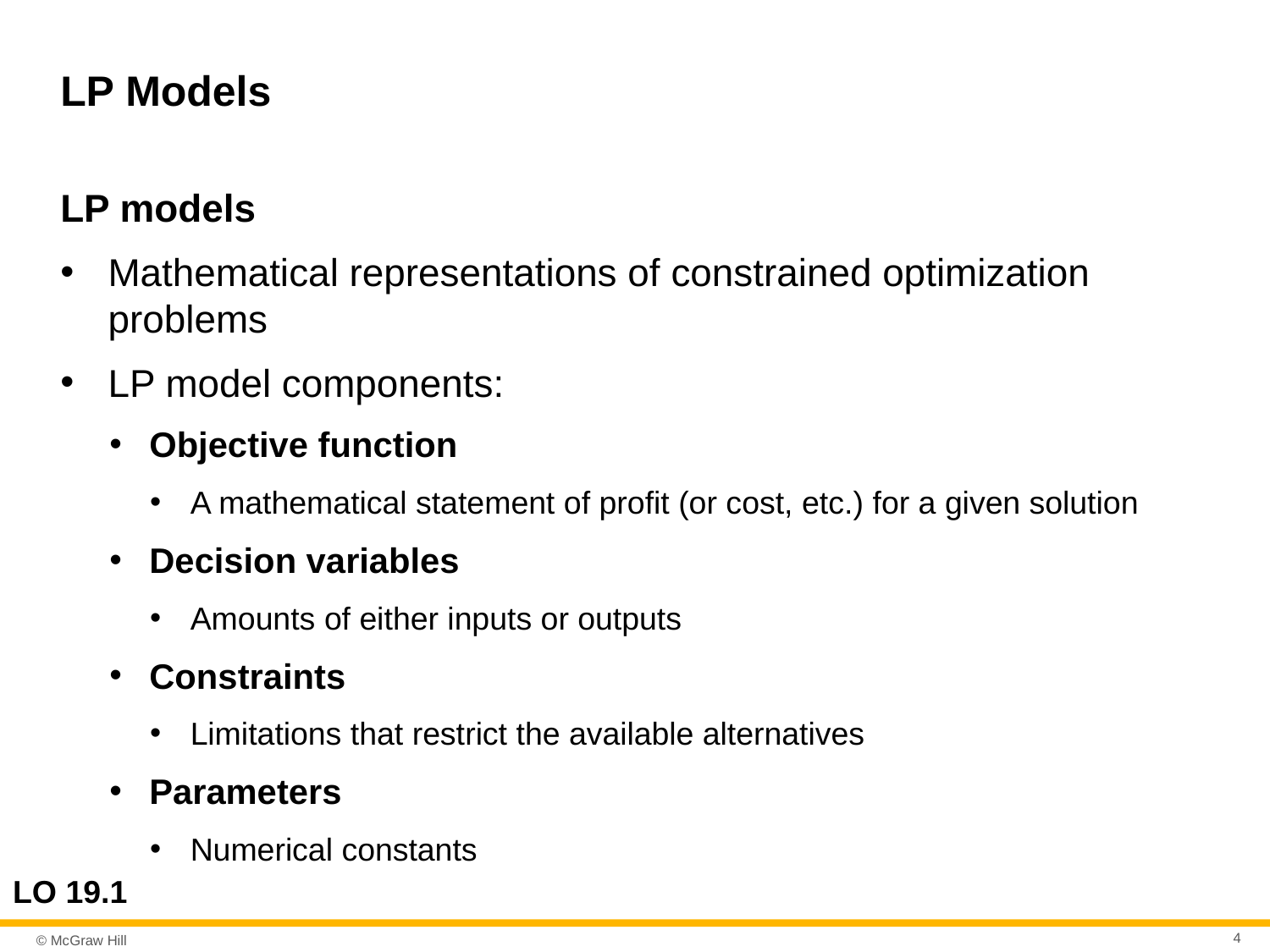

# LP Models
LP models
Mathematical representations of constrained optimization problems
LP model components:
Objective function
A mathematical statement of profit (or cost, etc.) for a given solution
Decision variables
Amounts of either inputs or outputs
Constraints
Limitations that restrict the available alternatives
Parameters
Numerical constants
LO 19.1